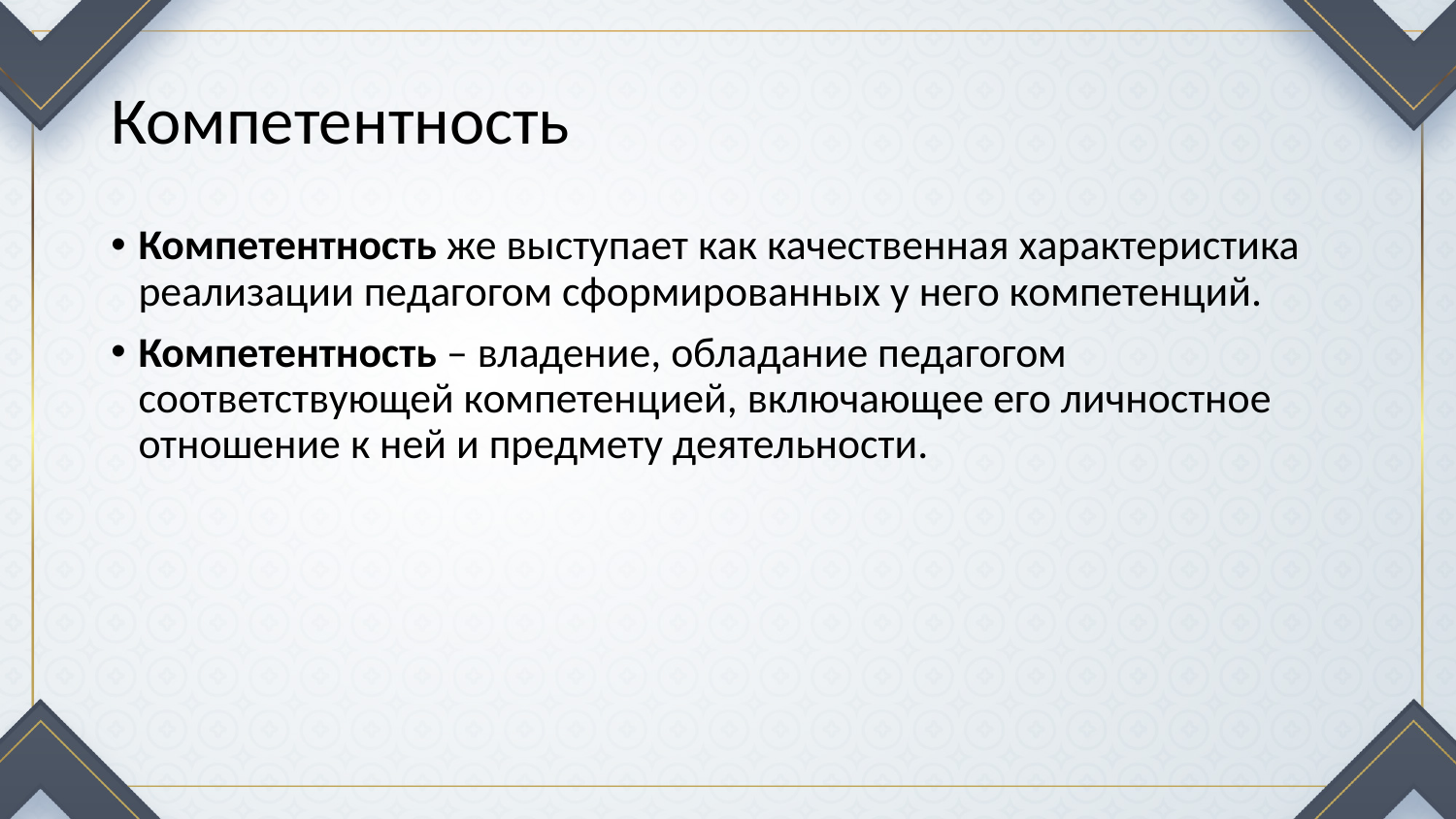

# Компетентность
Компетентность же выступает как качественная характеристика реализации педагогом сформированных у него компетенций.
Компетентность – владение, обладание педагогом соответствующей компетенцией, включающее его личностное отношение к ней и предмету деятельности.